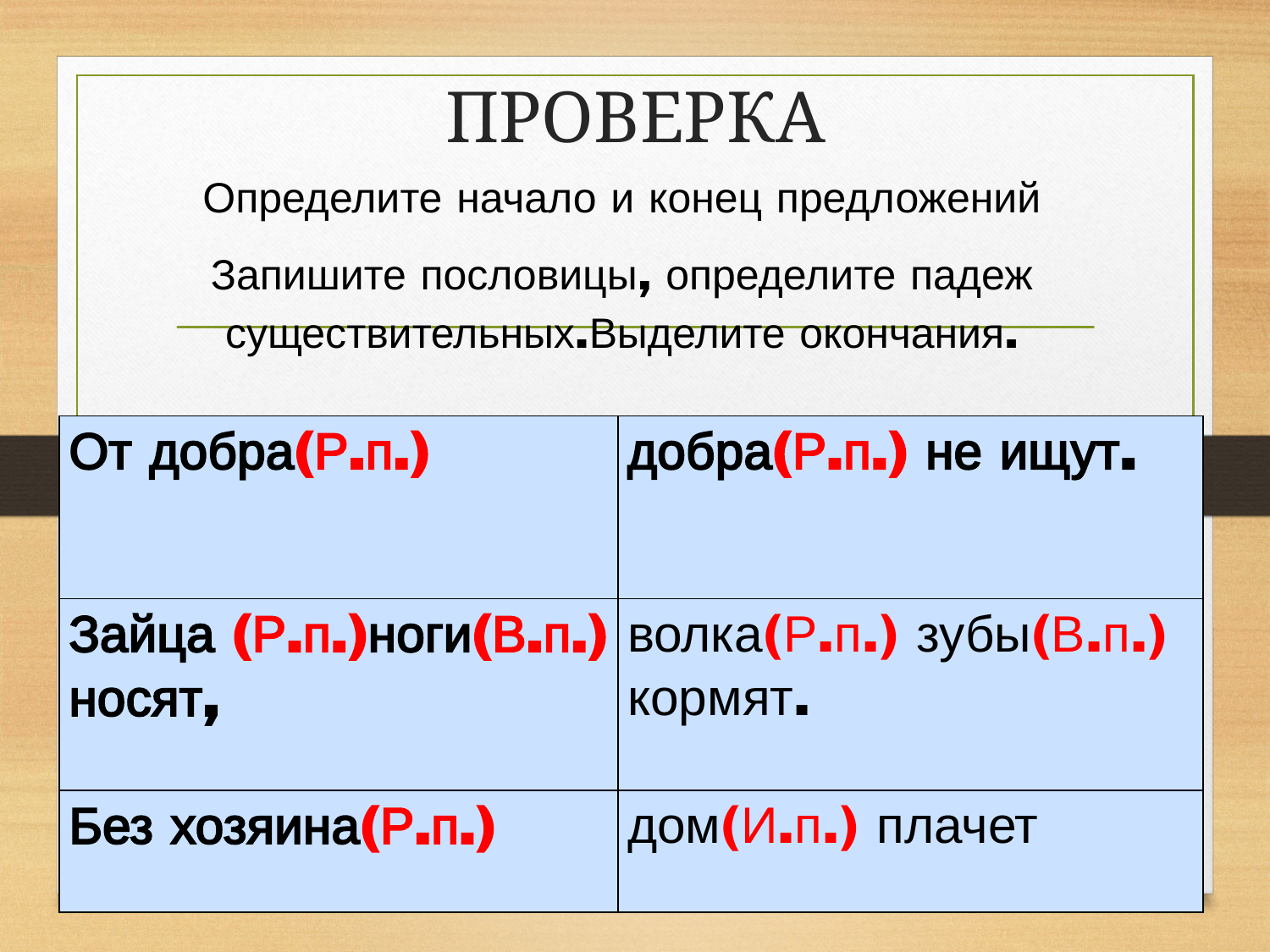

# ПРОВЕРКА
Определите начало и конец предложений
Запишите пословицы, определите падеж существительных.Выделите окончания.

| От добра(Р.п.) | добра(Р.п.) не ищут. |
| --- | --- |
| Зайца (Р.п.)ноги(В.п.) носят, | волка(Р.п.) зубы(В.п.) кормят. |
| Без хозяина(Р.п.) | дом(И.п.) плачет |